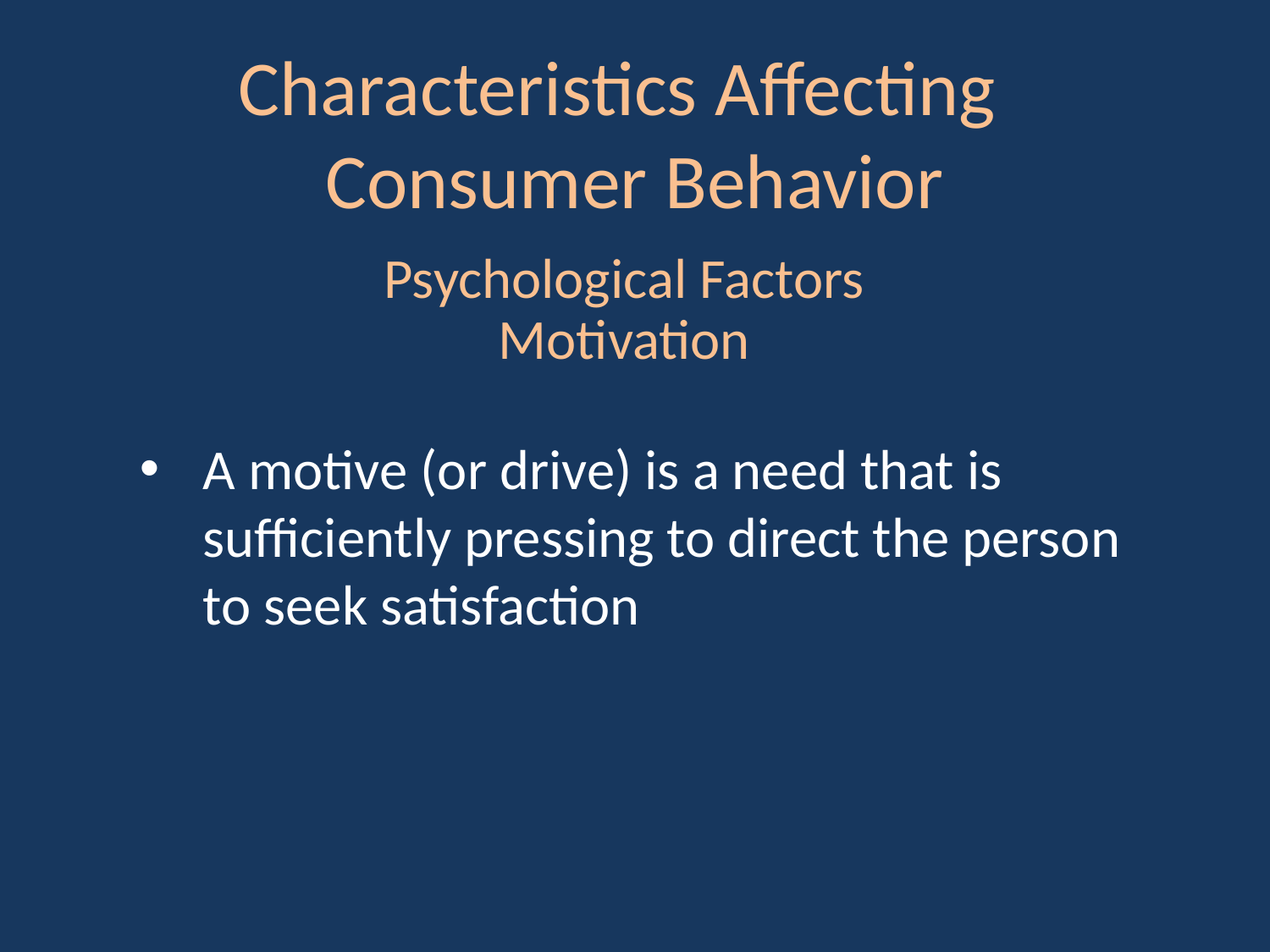

Characteristics Affecting   Consumer Behavior
Psychological Factors
Motivation

A motive (or drive) is a need that is sufficiently pressing to direct the person to seek satisfaction